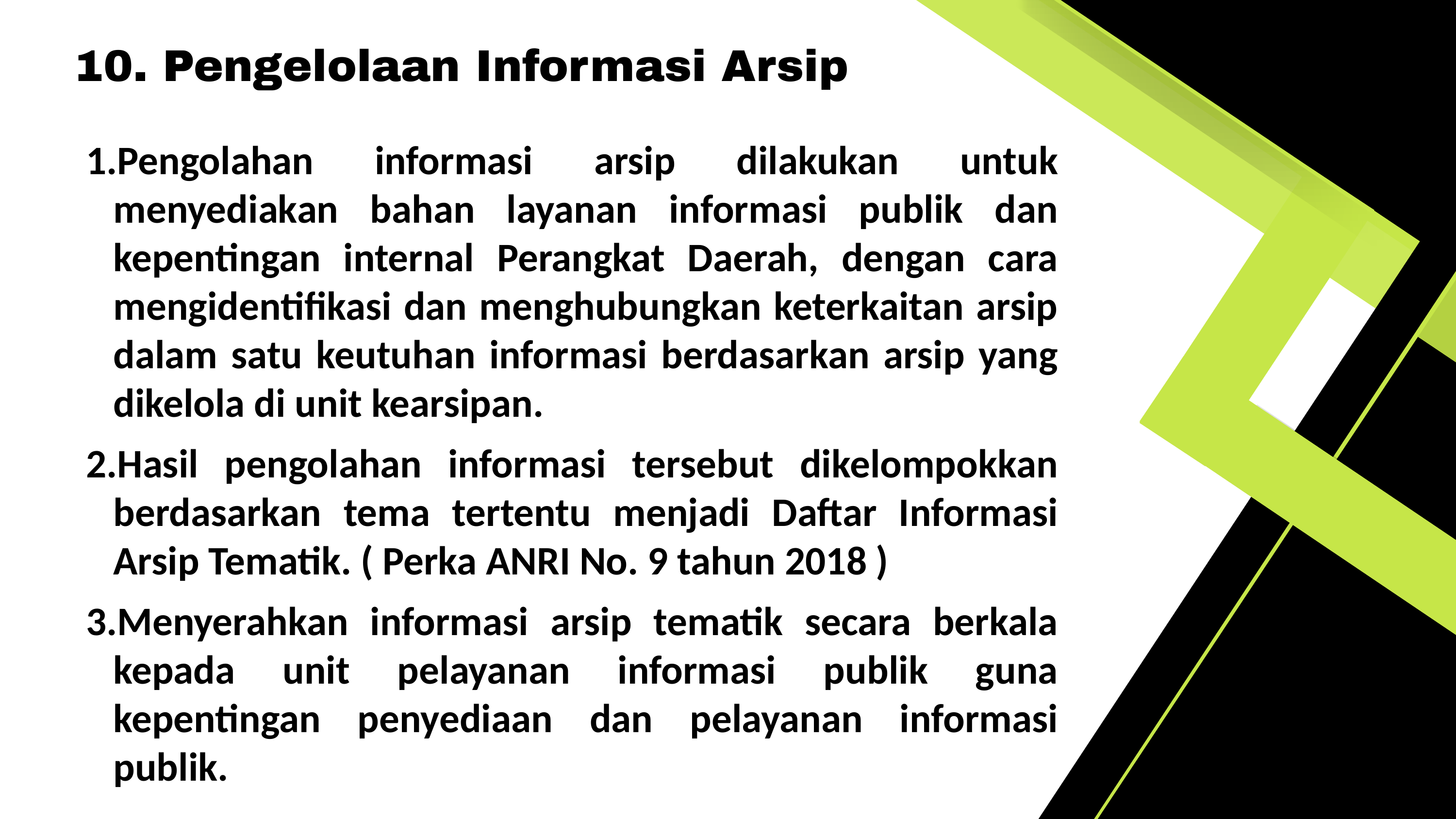

10. Pengelolaan Informasi Arsip

Pengolahan informasi arsip dilakukan untuk menyediakan bahan layanan informasi publik dan kepentingan internal Perangkat Daerah, dengan cara mengidentifikasi dan menghubungkan keterkaitan arsip dalam satu keutuhan informasi berdasarkan arsip yang dikelola di unit kearsipan.
Hasil pengolahan informasi tersebut dikelompokkan berdasarkan tema tertentu menjadi Daftar Informasi Arsip Tematik. ( Perka ANRI No. 9 tahun 2018 )
Menyerahkan informasi arsip tematik secara berkala kepada unit pelayanan informasi publik guna kepentingan penyediaan dan pelayanan informasi publik.

VITAL
ARSIP DINAMIS